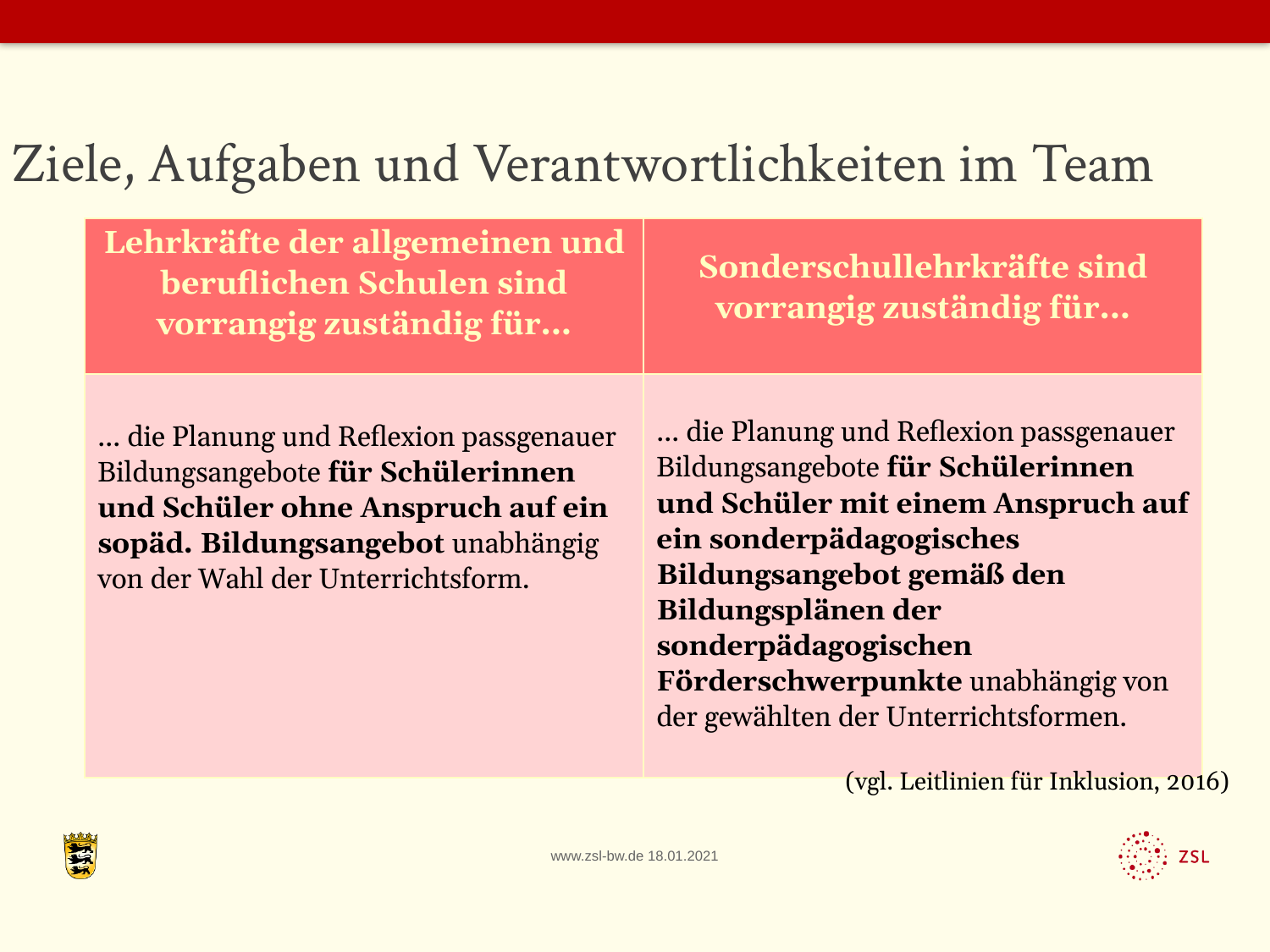

# Ziele, Aufgaben und Verantwortlichkeiten im Team
| Lehrkräfte der allgemeinen und beruflichen Schulen sind vorrangig zuständig für... | Sonderschullehrkräfte sind vorrangig zuständig für... |
| --- | --- |
| ... die Planung und Reflexion passgenauer Bildungsangebote für Schülerinnen und Schüler ohne Anspruch auf ein sopäd. Bildungsangebot unabhängig von der Wahl der Unterrichtsform. | ... die Planung und Reflexion passgenauer Bildungsangebote für Schülerinnen und Schüler mit einem Anspruch auf ein sonderpädagogisches Bildungsangebot gemäß den Bildungsplänen der sonderpädagogischen Förderschwerpunkte unabhängig von der gewählten der Unterrichtsformen. |
(vgl. Leitlinien für Inklusion, 2016)